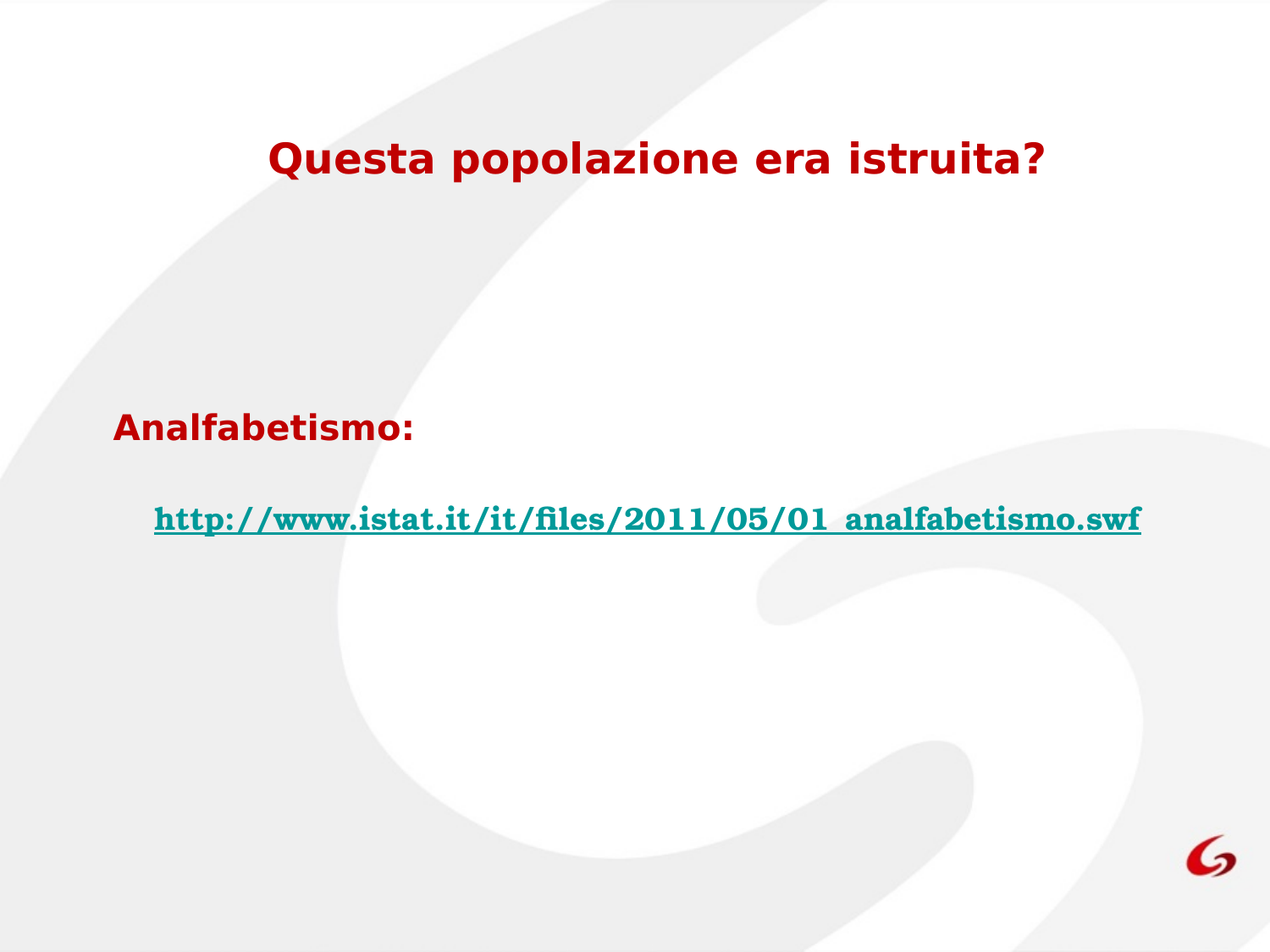

# Questa popolazione era istruita?
Analfabetismo:
http://www.istat.it/it/files/2011/05/01_analfabetismo.swf